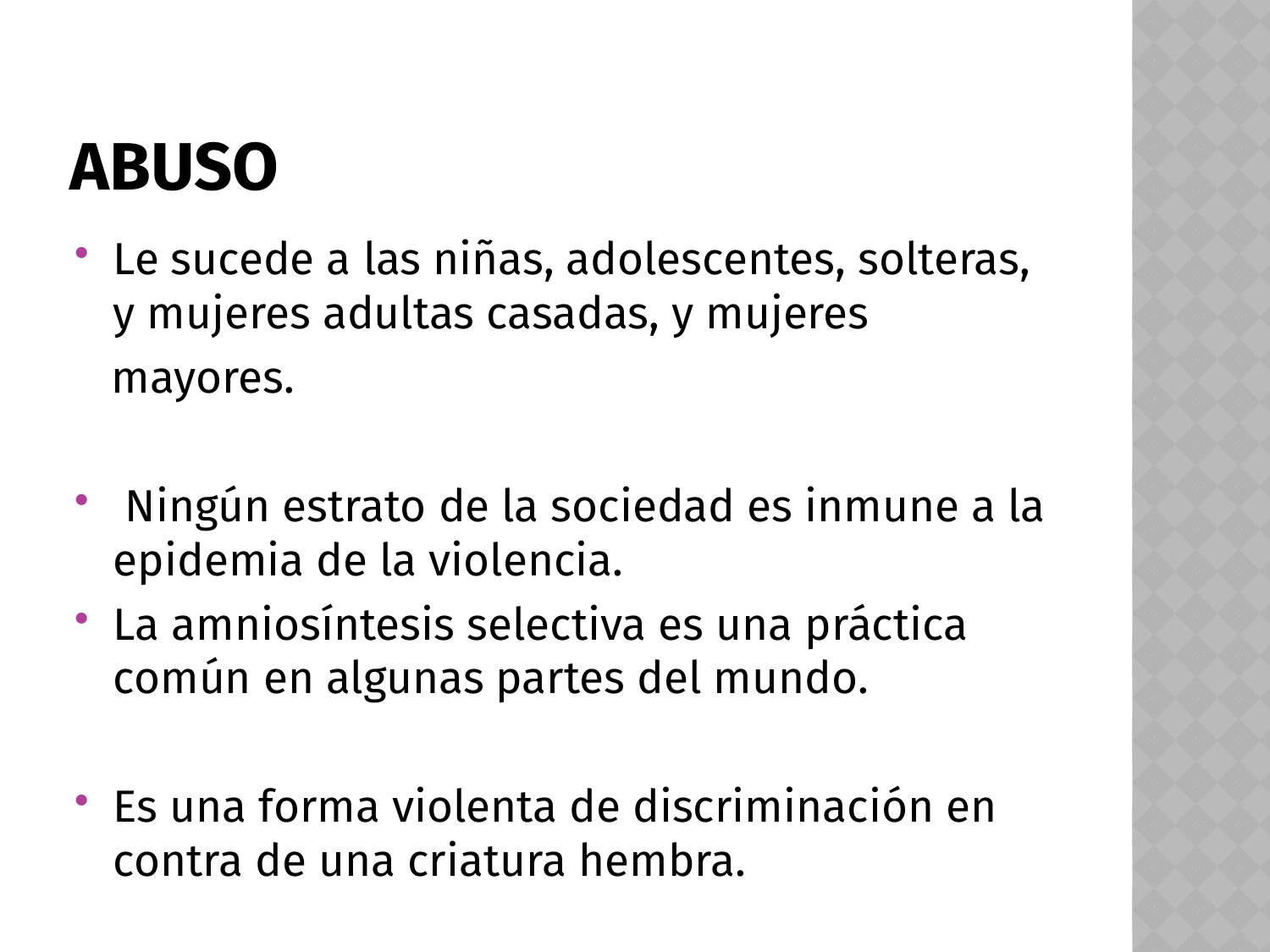

# abuso
Le sucede a las niñas, adolescentes, solteras, y mujeres adultas casadas, y mujeres
   mayores.

 Ningún estrato de la sociedad es inmune a la epidemia de la violencia.
La amniosíntesis selectiva es una práctica común en algunas partes del mundo.

Es una forma violenta de discriminación en contra de una criatura hembra.